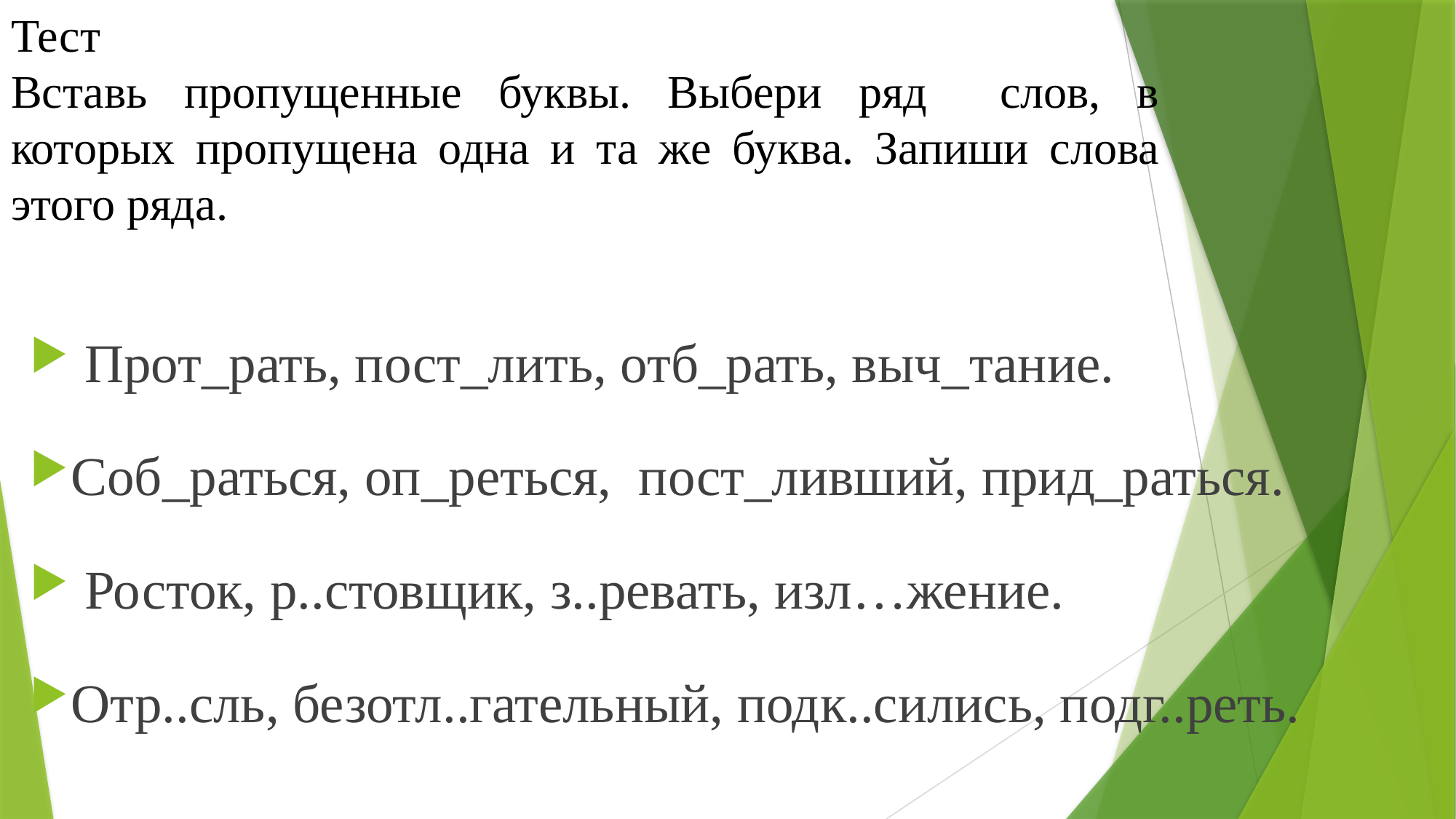

# Тест Вставь пропущенные буквы. Выбери ряд  слов, в которых пропущена одна и та же буква. Запиши слова этого ряда.
 Прот_рать, пост_лить, отб_рать, выч_тание.
Соб_раться, оп_реться,  пост_ливший, прид_раться.
 Росток, р..стовщик, з..ревать, изл…жение.
Отр..сль, безотл..гательный, подк..сились, подг..реть.